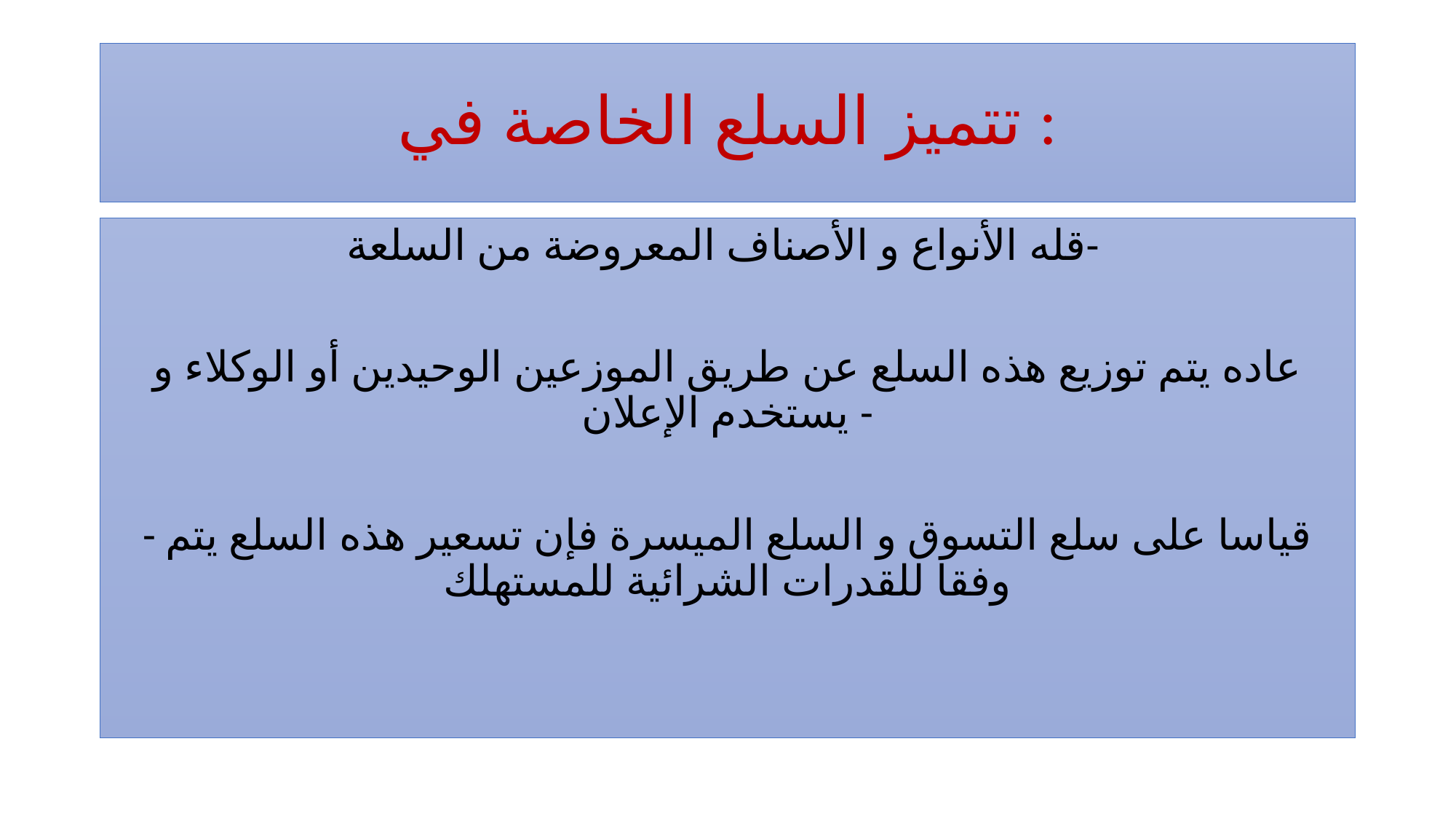

# تتميز السلع الخاصة في :
قله الأنواع و الأصناف المعروضة من السلعة-

عاده يتم توزيع هذه السلع عن طريق الموزعين الوحيدين أو الوكلاء و يستخدم الإعلان -

- قياسا على سلع التسوق و السلع الميسرة فإن تسعير هذه السلع يتم وفقا للقدرات الشرائية للمستهلك